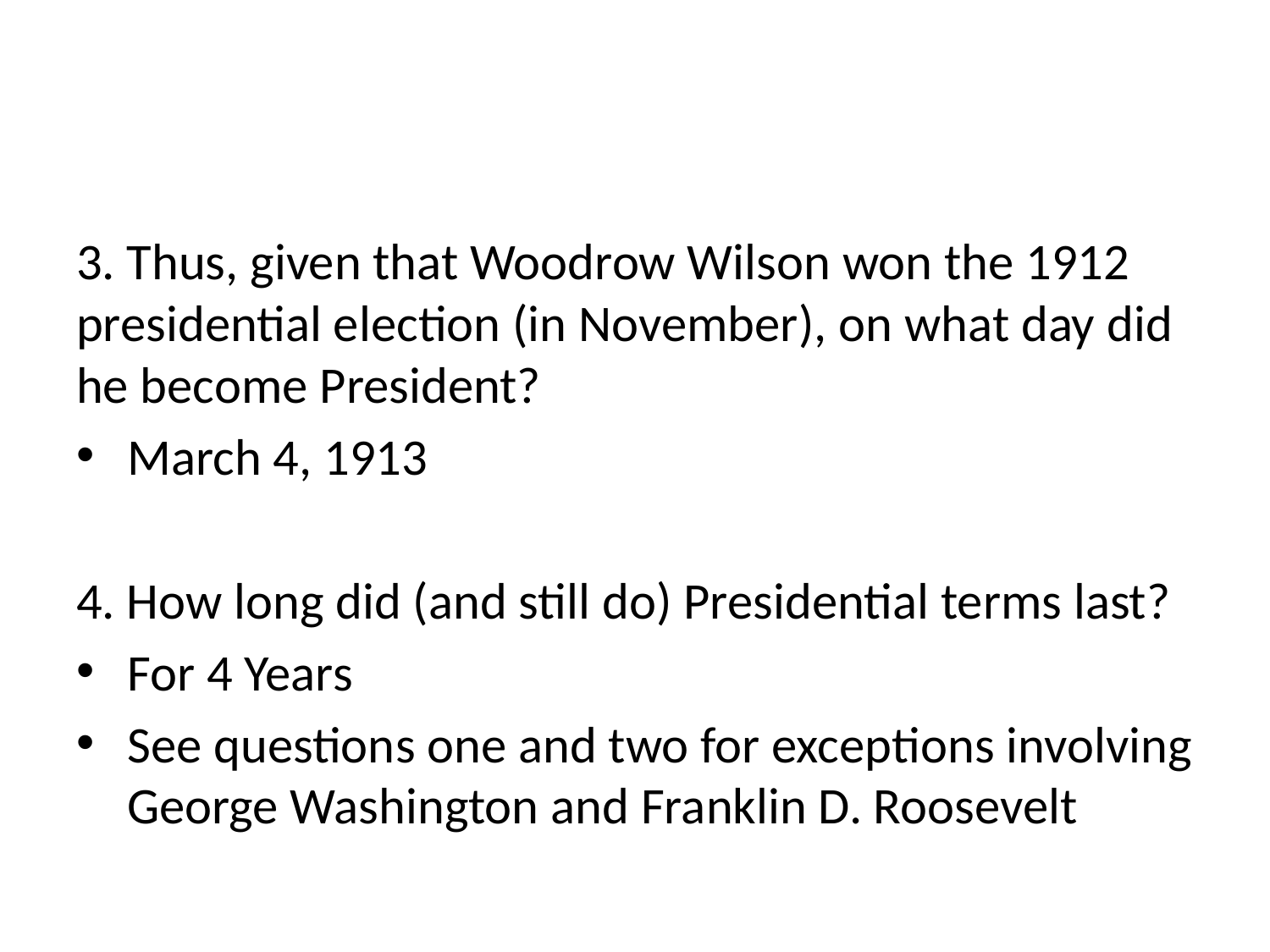

#
3. Thus, given that Woodrow Wilson won the 1912 presidential election (in November), on what day did he become President?
March 4, 1913

4. How long did (and still do) Presidential terms last?
For 4 Years
See questions one and two for exceptions involving George Washington and Franklin D. Roosevelt